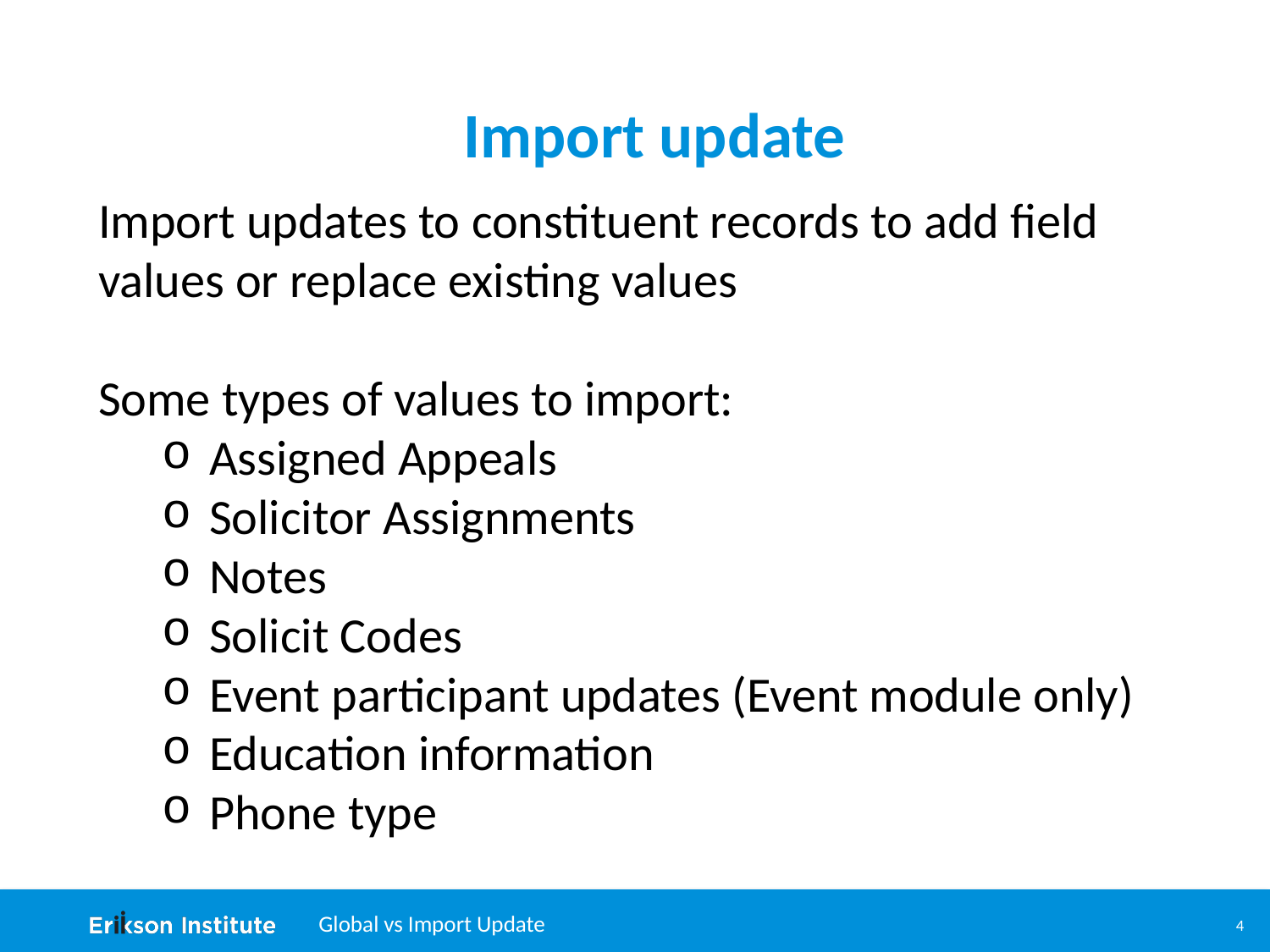

# Import update
Import updates to constituent records to add field values or replace existing values

Some types of values to import:
Assigned Appeals
Solicitor Assignments
Notes
Solicit Codes
Event participant updates (Event module only)
Education information
Phone type

4
Global vs Import Update